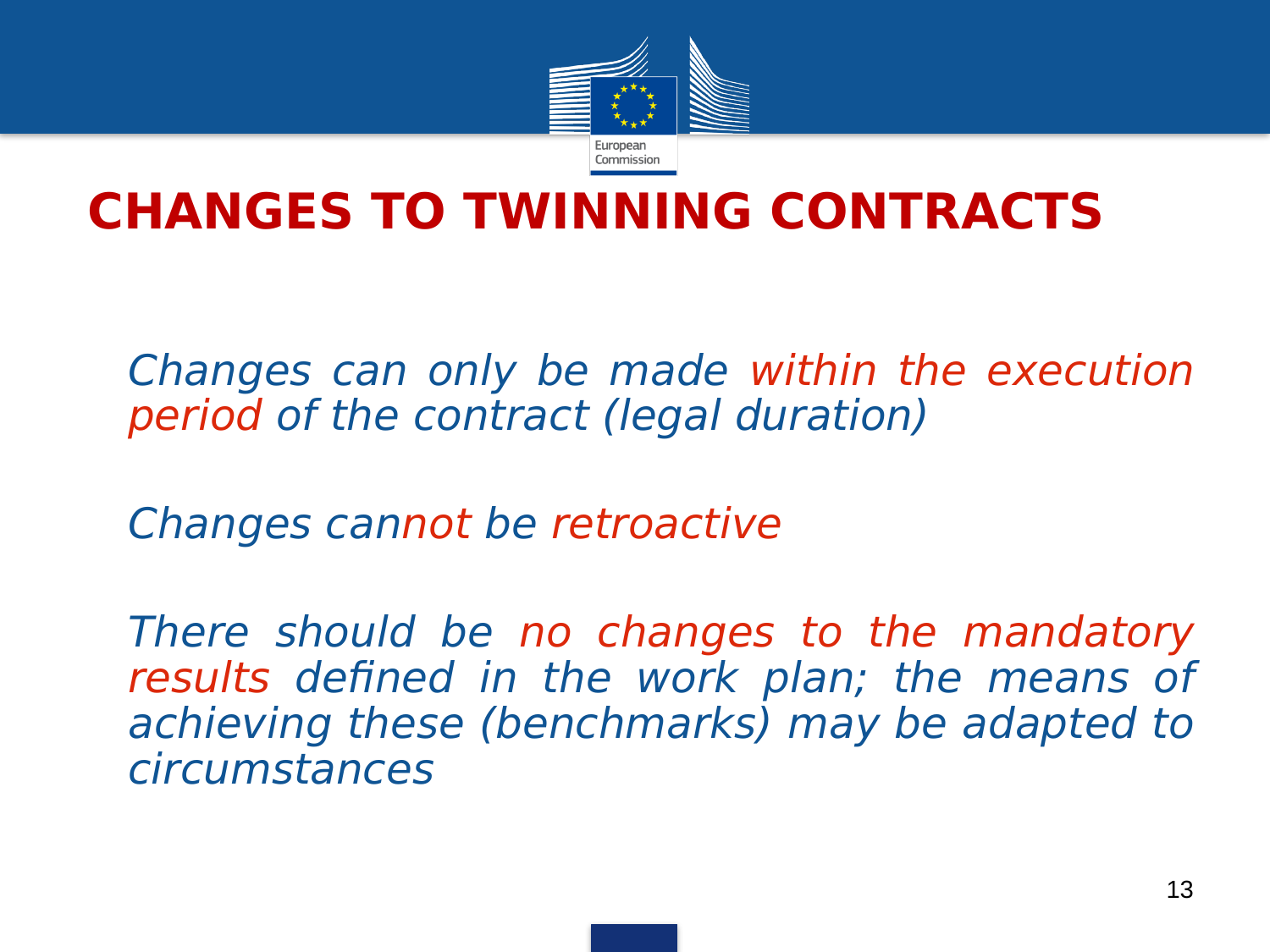

# CHANGES TO TWINNING CONTRACTS

Changes can only be made within the execution period of the contract (legal duration)

Changes cannot be retroactive

There should be no changes to the mandatory results defined in the work plan; the means of achieving these (benchmarks) may be adapted to circumstances
13